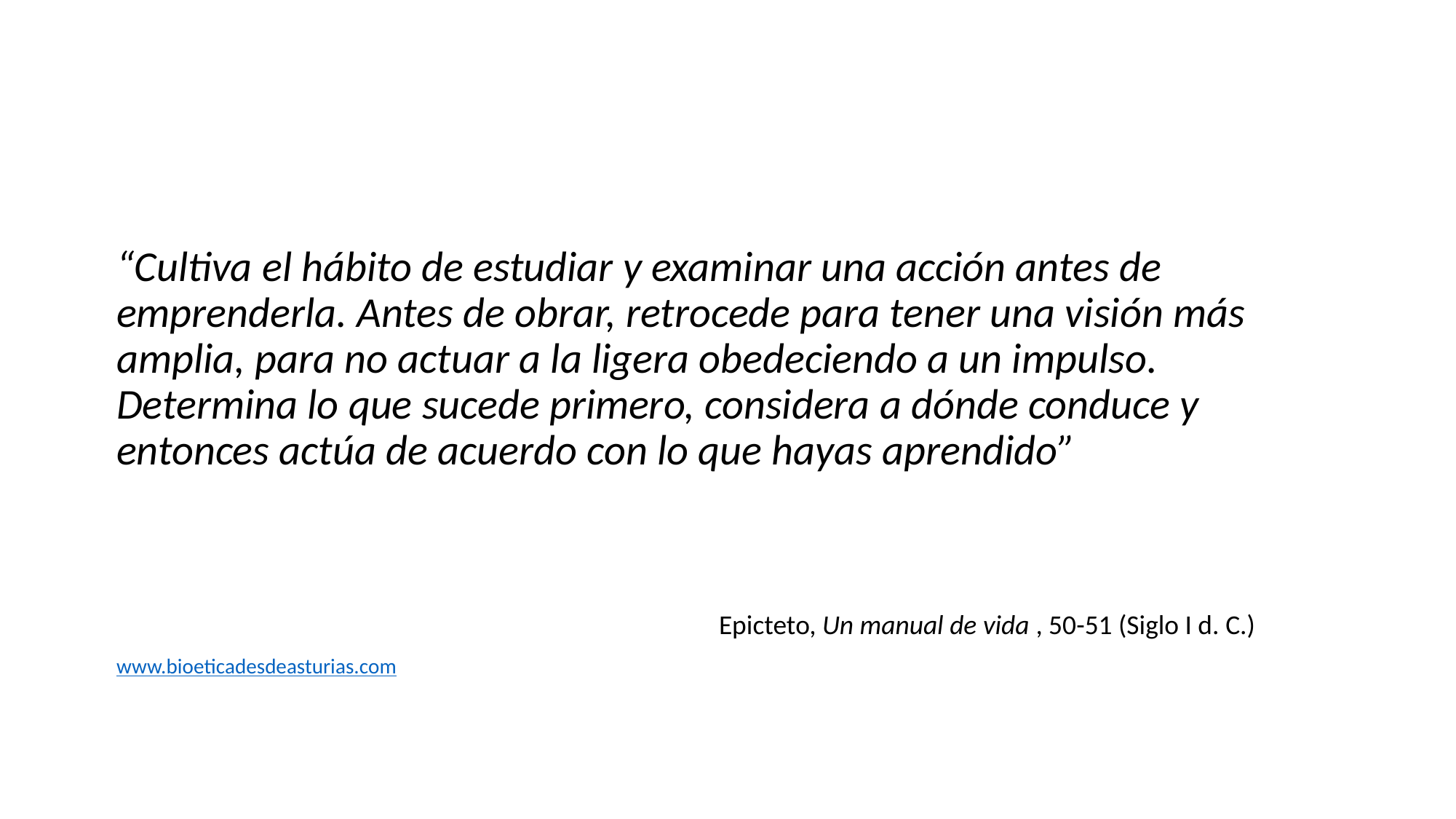

“Cultiva el hábito de estudiar y examinar una acción antes de emprenderla. Antes de obrar, retrocede para tener una visión más amplia, para no actuar a la ligera obedeciendo a un impulso. Determina lo que sucede primero, considera a dónde conduce y entonces actúa de acuerdo con lo que hayas aprendido”

Epicteto, Un manual de vida , 50-51 (Siglo I d. C.)
www.bioeticadesdeasturias.com